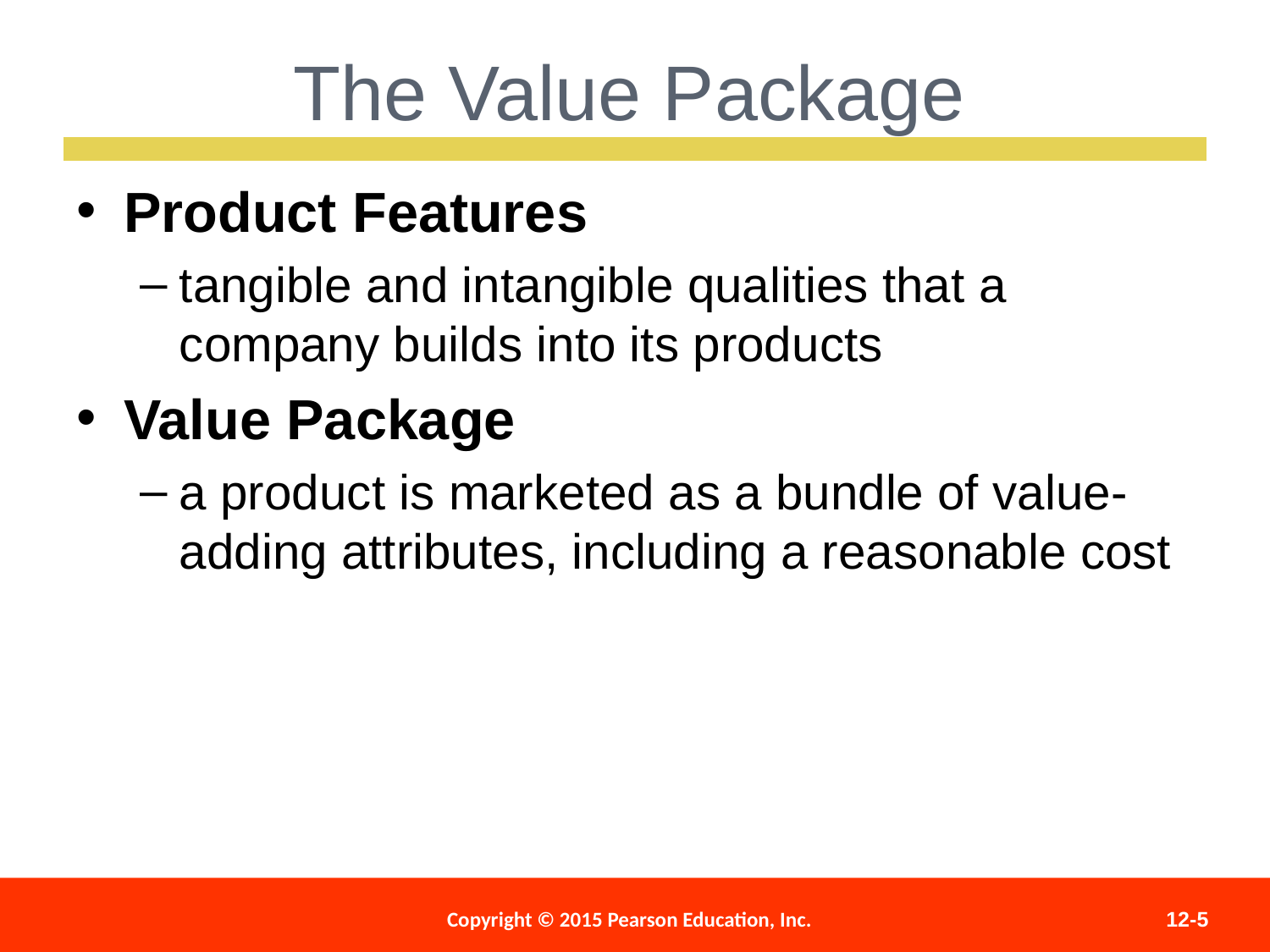

The Value Package
Product Features
tangible and intangible qualities that a company builds into its products
Value Package
a product is marketed as a bundle of value-adding attributes, including a reasonable cost